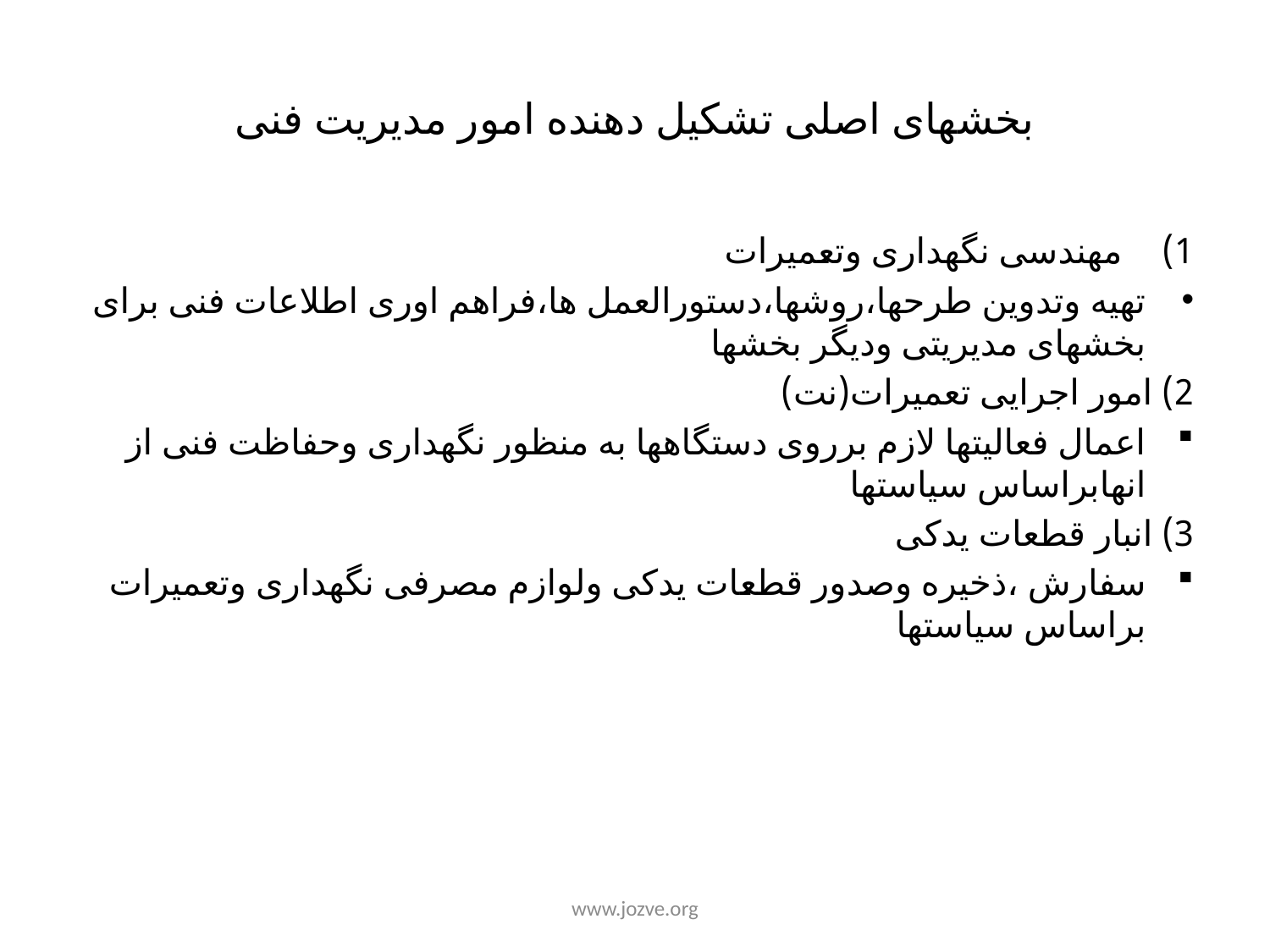

# بخشهای اصلی تشکیل دهنده امور مدیریت فنی
مهندسی نگهداری وتعمیرات
تهیه وتدوین طرحها،روشها،دستورالعمل ها،فراهم اوری اطلاعات فنی برای بخشهای مدیریتی ودیگر بخشها
2) امور اجرایی تعمیرات(نت)
اعمال فعالیتها لازم برروی دستگاهها به منظور نگهداری وحفاظت فنی از انهابراساس سیاستها
3) انبار قطعات یدکی
سفارش ،ذخیره وصدور قطعات یدکی ولوازم مصرفی نگهداری وتعمیرات براساس سیاستها

www.jozve.org